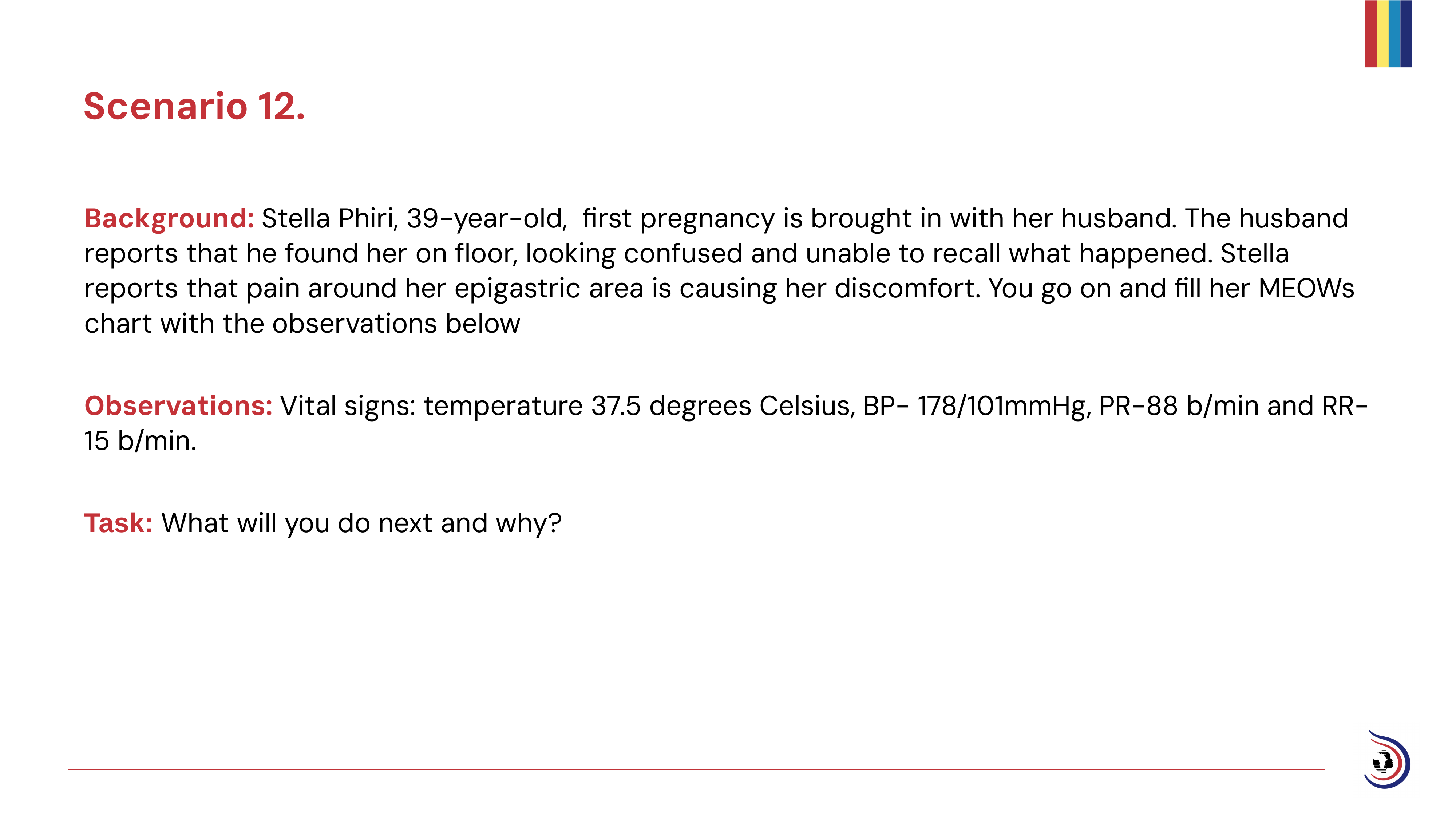

# Scenario 12.
Background: Stella Phiri, 39-year-old,  first pregnancy is brought in with her husband. The husband reports that he found her on floor, looking confused and unable to recall what happened. Stella reports that pain around her epigastric area is causing her discomfort. You go on and fill her MEOWs chart with the observations below

Observations: Vital signs: temperature 37.5 degrees Celsius, BP- 178/101mmHg, PR-88 b/min and RR- 15 b/min.

Task: What will you do next and why?